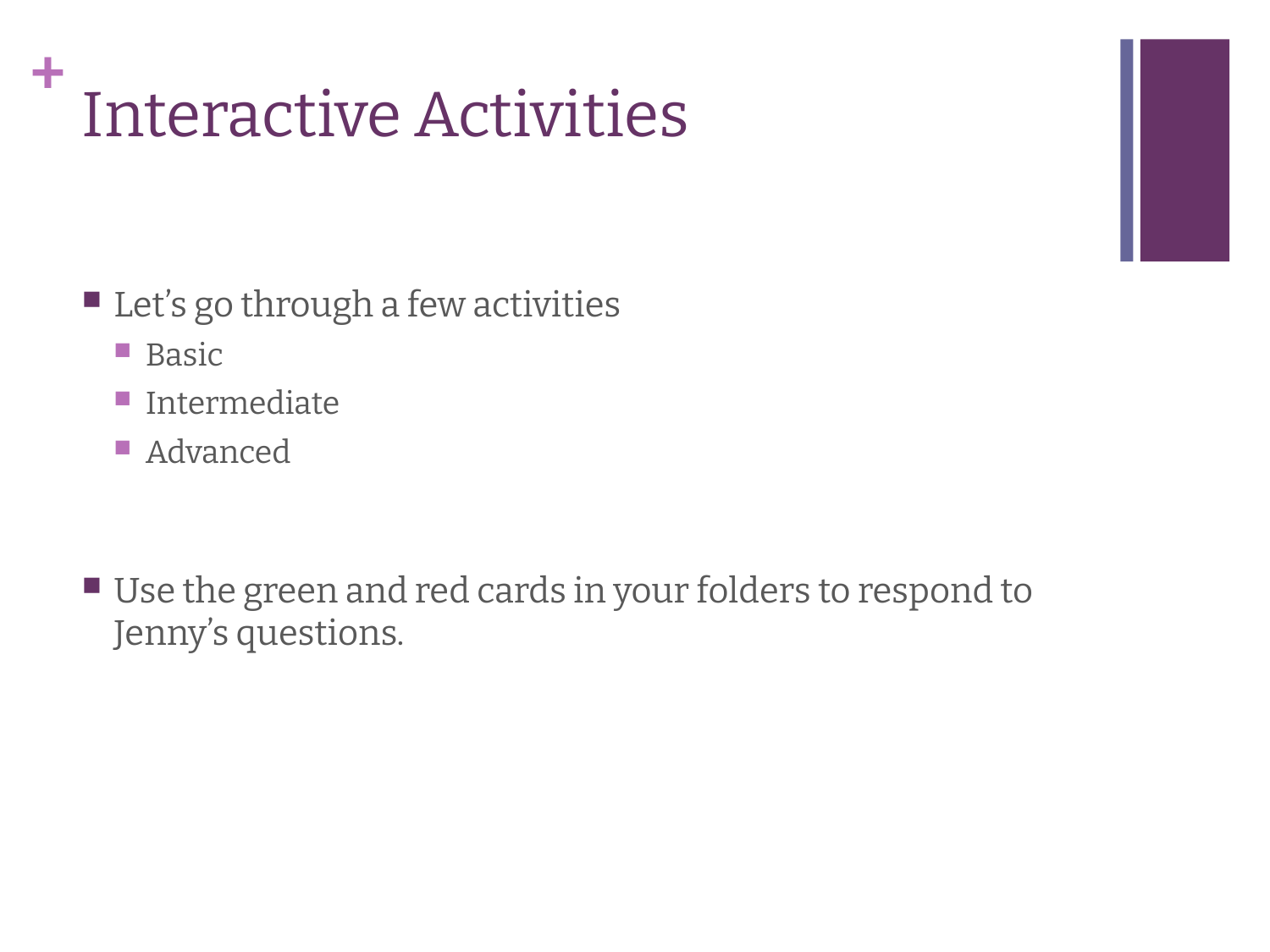

# Interactive Activities
Let’s go through a few activities
Basic
Intermediate
Advanced

Use the green and red cards in your folders to respond to Jenny’s questions.